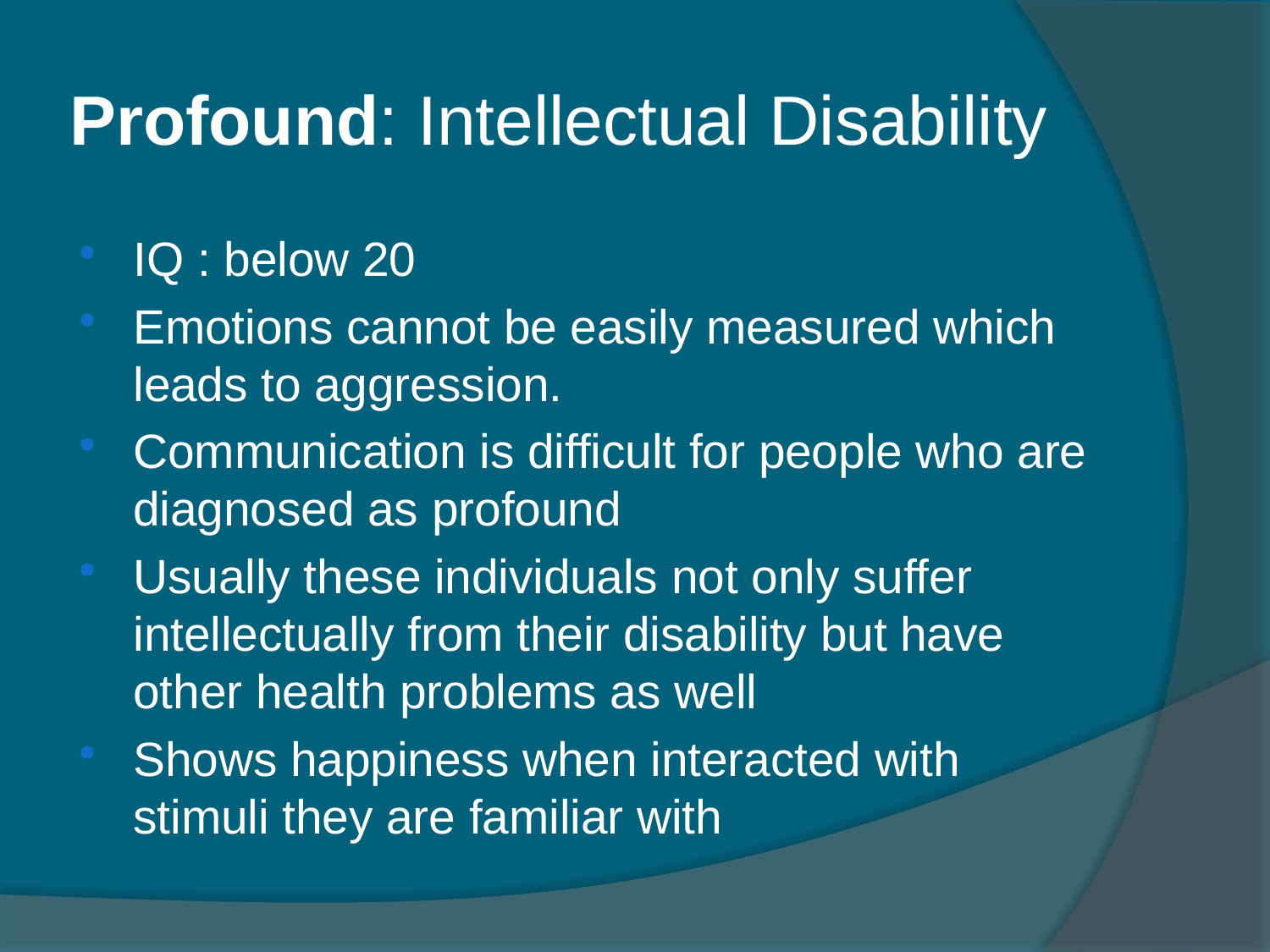

# Profound: Intellectual Disability
IQ : below 20
Emotions cannot be easily measured which leads to aggression.
Communication is difficult for people who are diagnosed as profound
Usually these individuals not only suffer intellectually from their disability but have other health problems as well
Shows happiness when interacted with stimuli they are familiar with